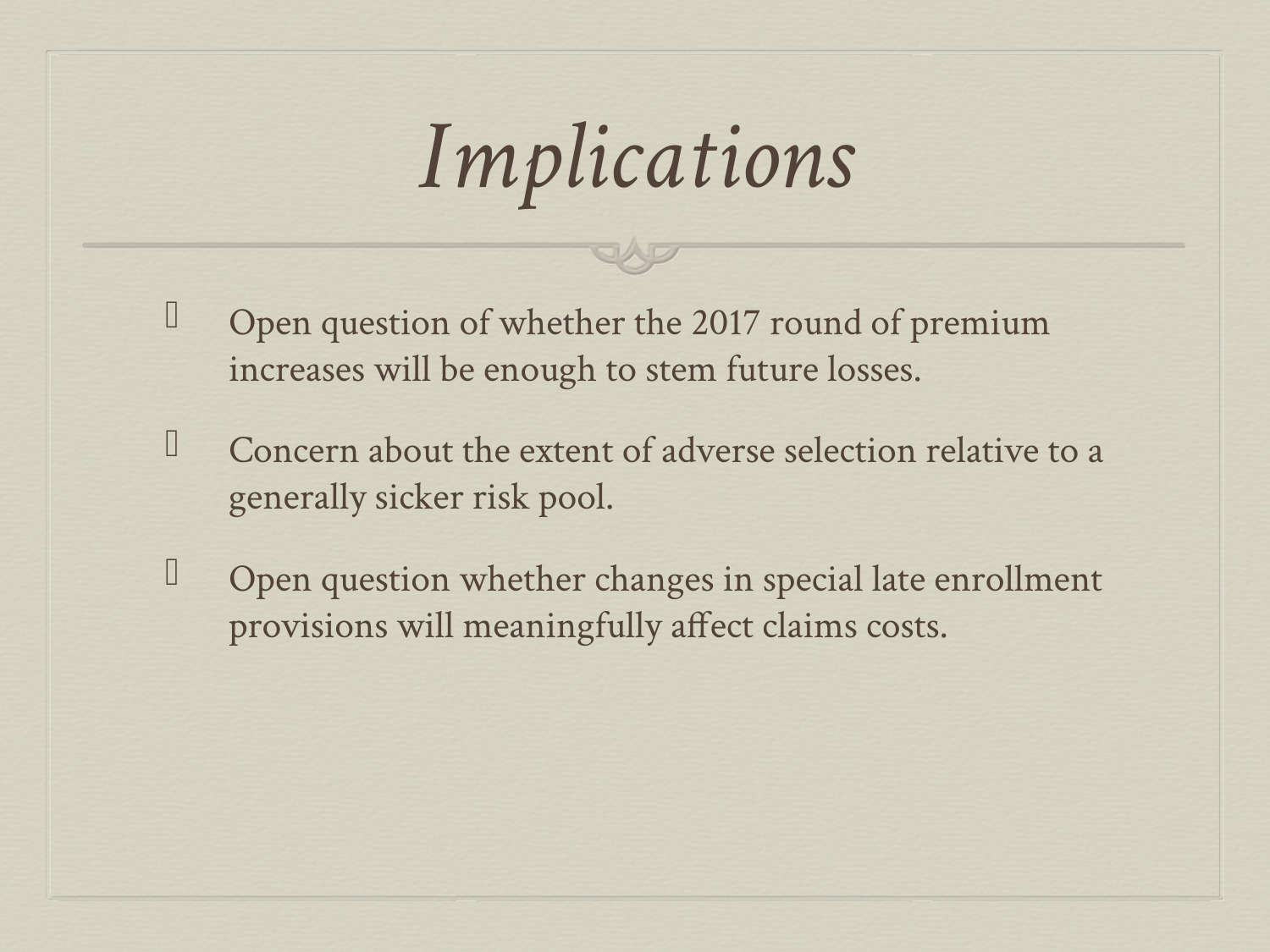

# Implications
Open question of whether the 2017 round of premium increases will be enough to stem future losses.
Concern about the extent of adverse selection relative to a generally sicker risk pool.
Open question whether changes in special late enrollment provisions will meaningfully affect claims costs.